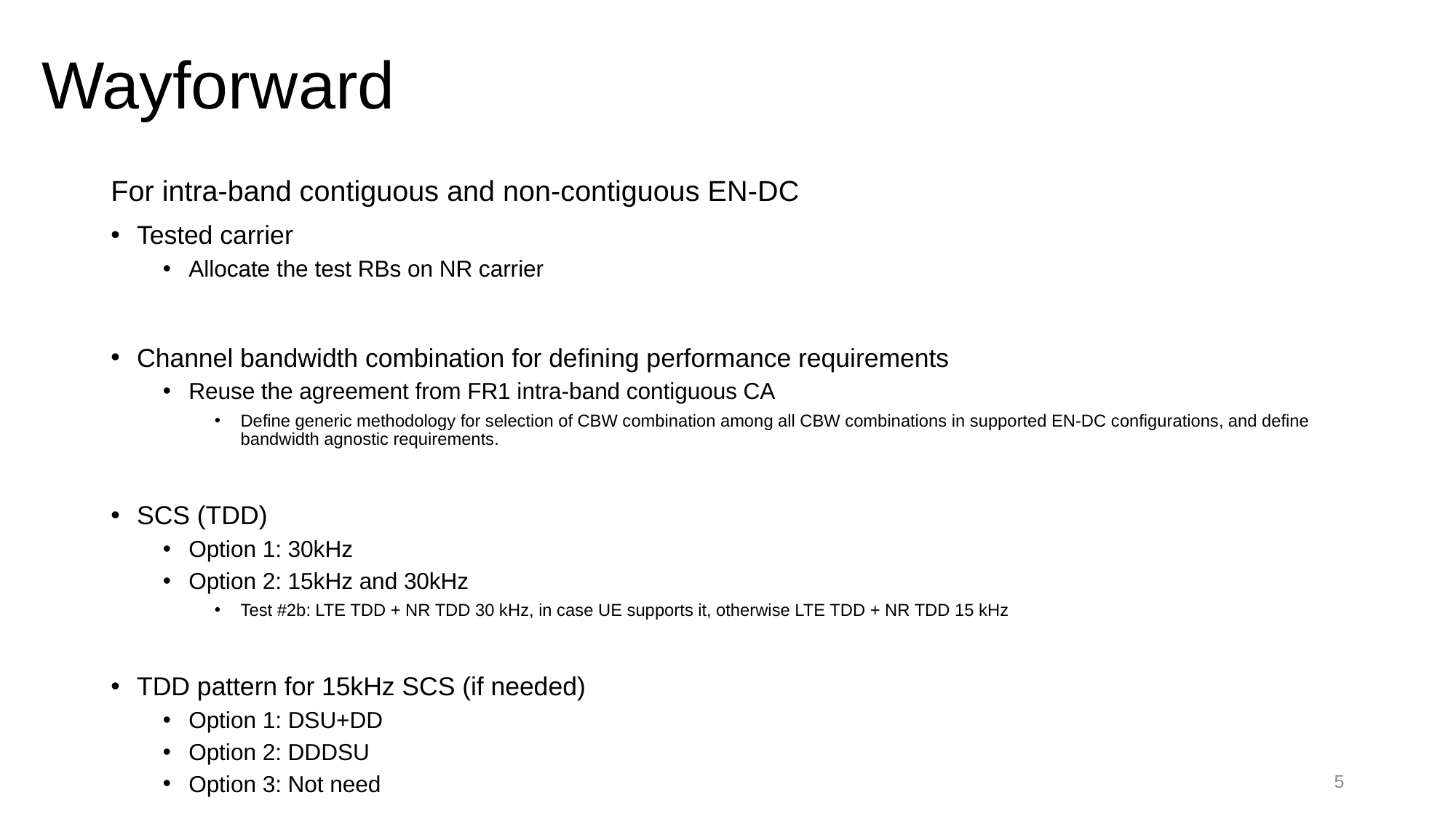

# Wayforward
For intra-band contiguous and non-contiguous EN-DC
Tested carrier
Allocate the test RBs on NR carrier

Channel bandwidth combination for defining performance requirements
Reuse the agreement from FR1 intra-band contiguous CA
Define generic methodology for selection of CBW combination among all CBW combinations in supported EN-DC configurations, and define bandwidth agnostic requirements.

SCS (TDD)
Option 1: 30kHz
Option 2: 15kHz and 30kHz
Test #2b: LTE TDD + NR TDD 30 kHz, in case UE supports it, otherwise LTE TDD + NR TDD 15 kHz

TDD pattern for 15kHz SCS (if needed)
Option 1: DSU+DD
Option 2: DDDSU
Option 3: Not need

5